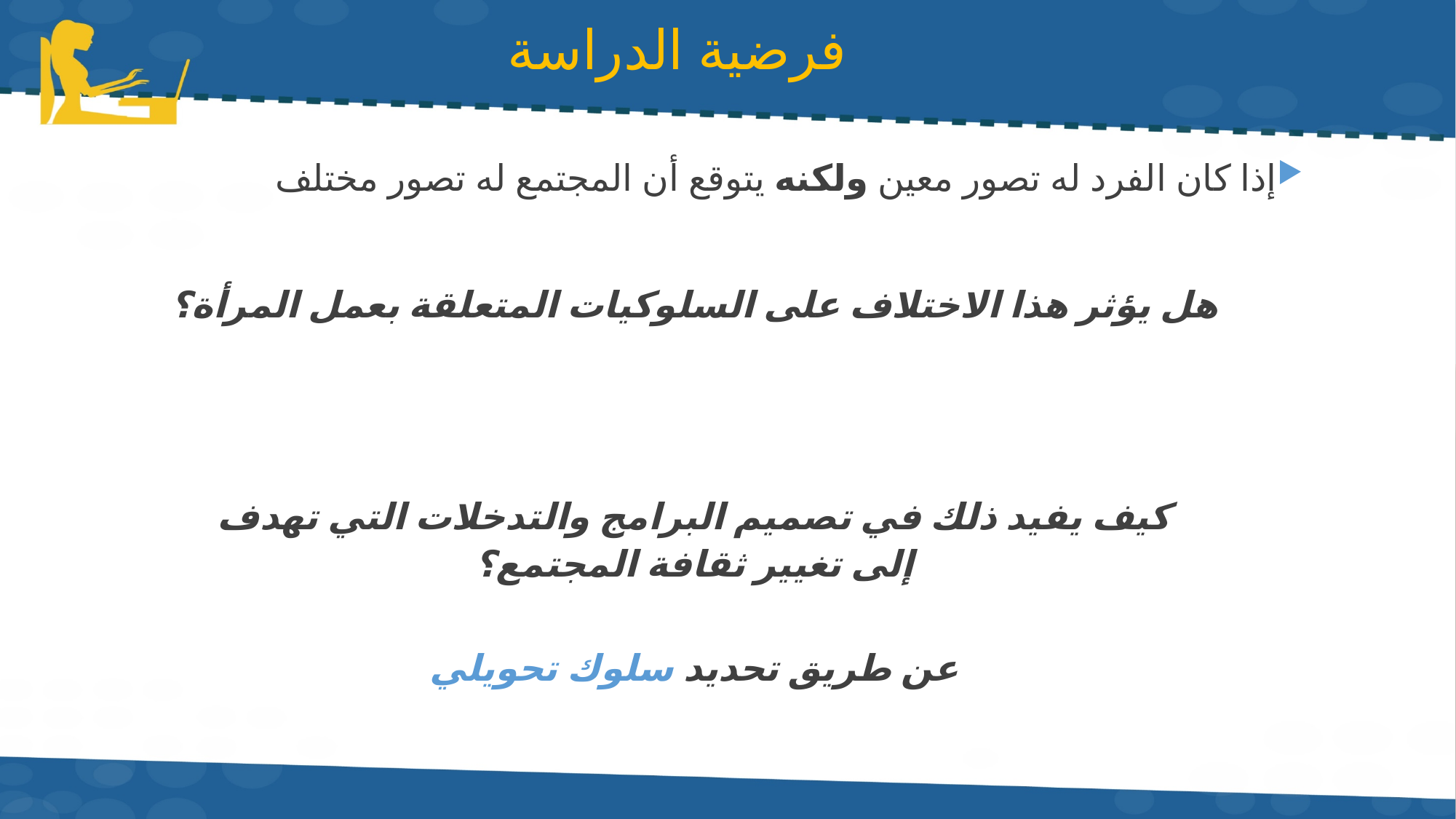

# فرضية الدراسة
إذا كان الفرد له تصور معين ولكنه يتوقع أن المجتمع له تصور مختلف

هل يؤثر هذا الاختلاف على السلوكيات المتعلقة بعمل المرأة؟
كيف يفيد ذلك في تصميم البرامج والتدخلات التي تهدف إلى تغيير ثقافة المجتمع؟
عن طريق تحديد سلوك تحويلي